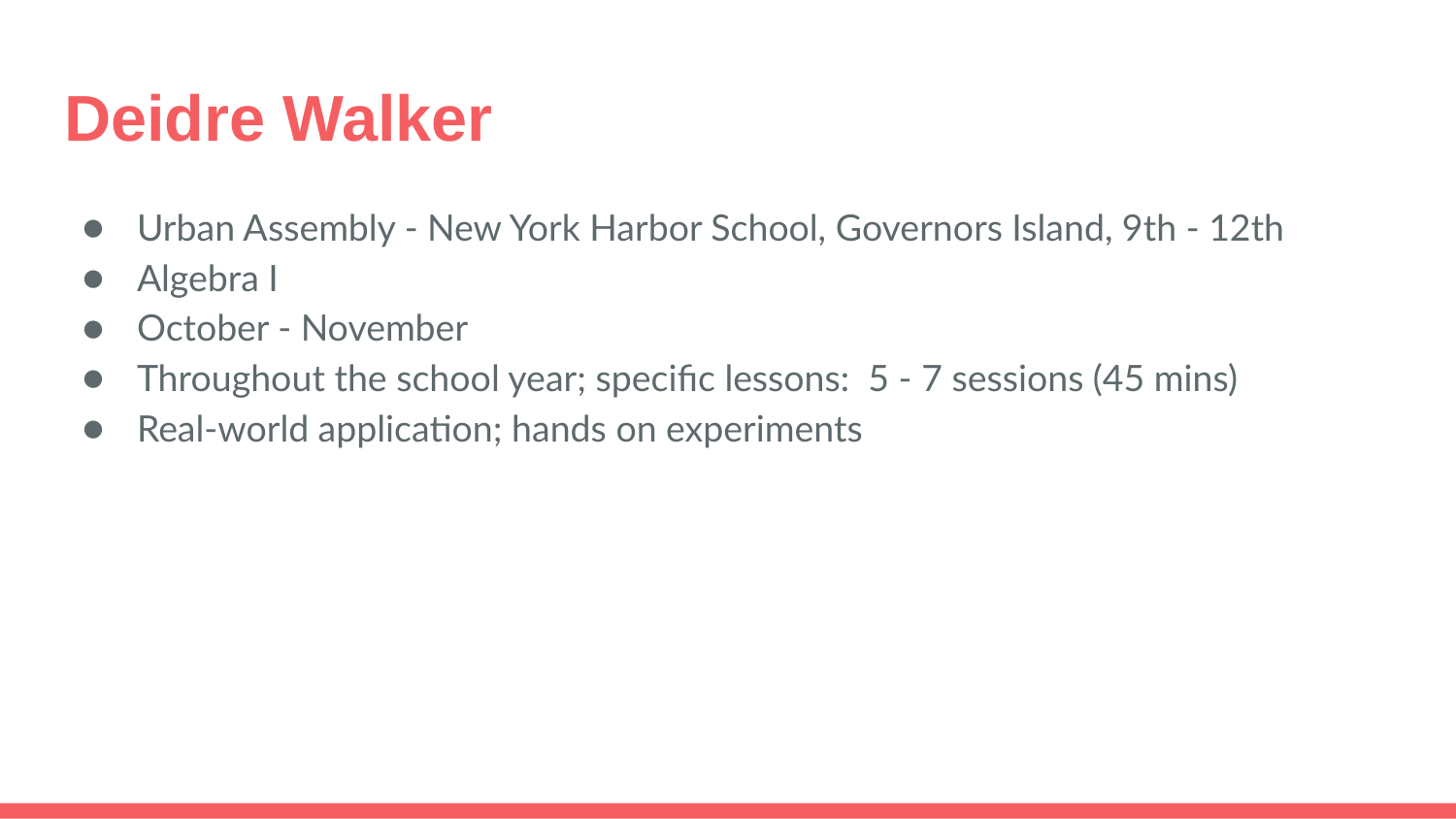

# Deidre Walker
Urban Assembly - New York Harbor School, Governors Island, 9th - 12th
Algebra I
October - November
Throughout the school year; specific lessons:  5 - 7 sessions (45 mins)
Real-world application; hands on experiments